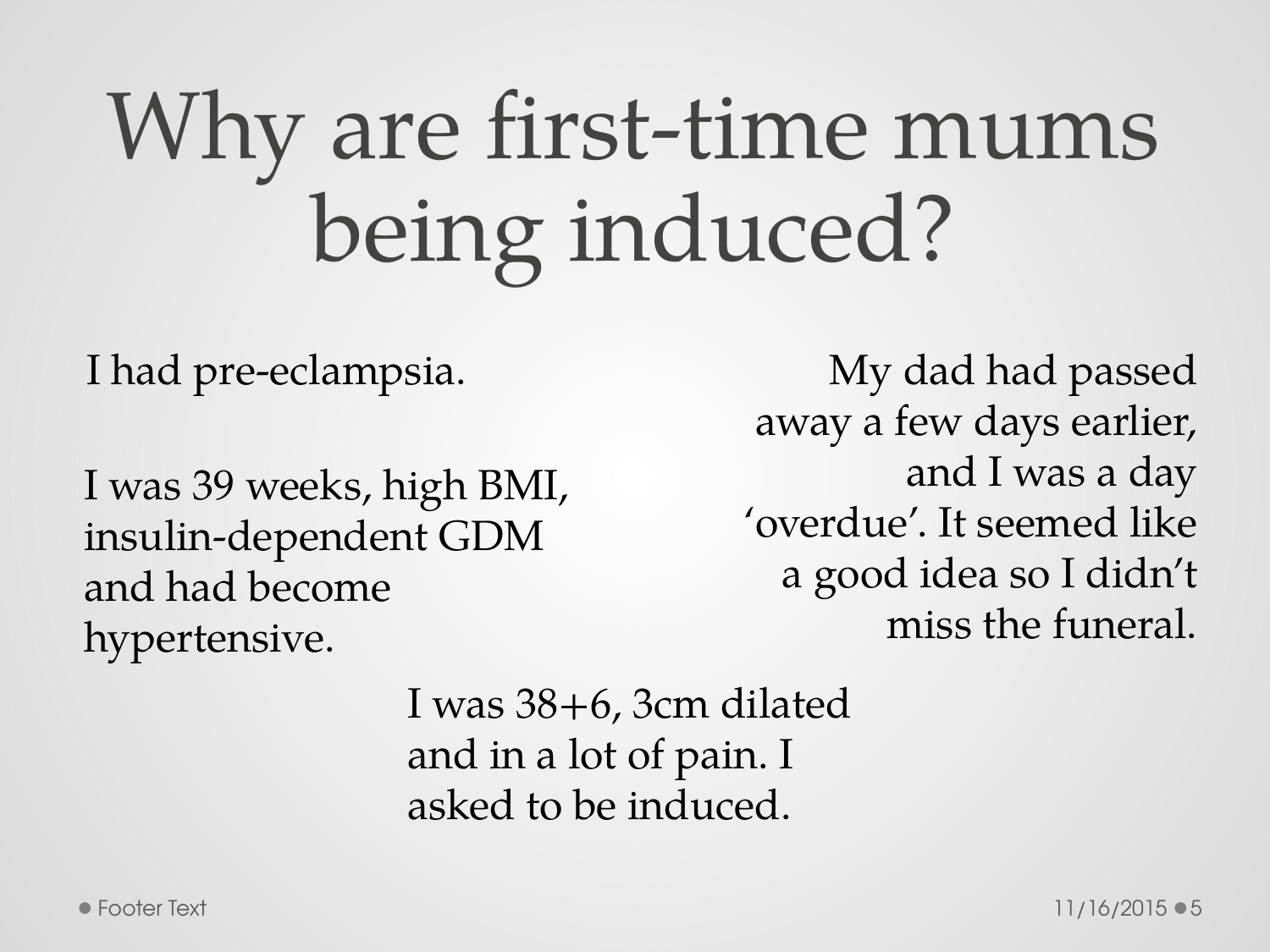

# Why are first-time mums being induced?
I had pre-eclampsia.
My dad had passed away a few days earlier, and I was a day ‘overdue’. It seemed like a good idea so I didn’t miss the funeral.
I was 39 weeks, high BMI, insulin-dependent GDM and had become hypertensive.
I was 38+6, 3cm dilated and in a lot of pain. I asked to be induced.
Footer Text
11/16/2015
5